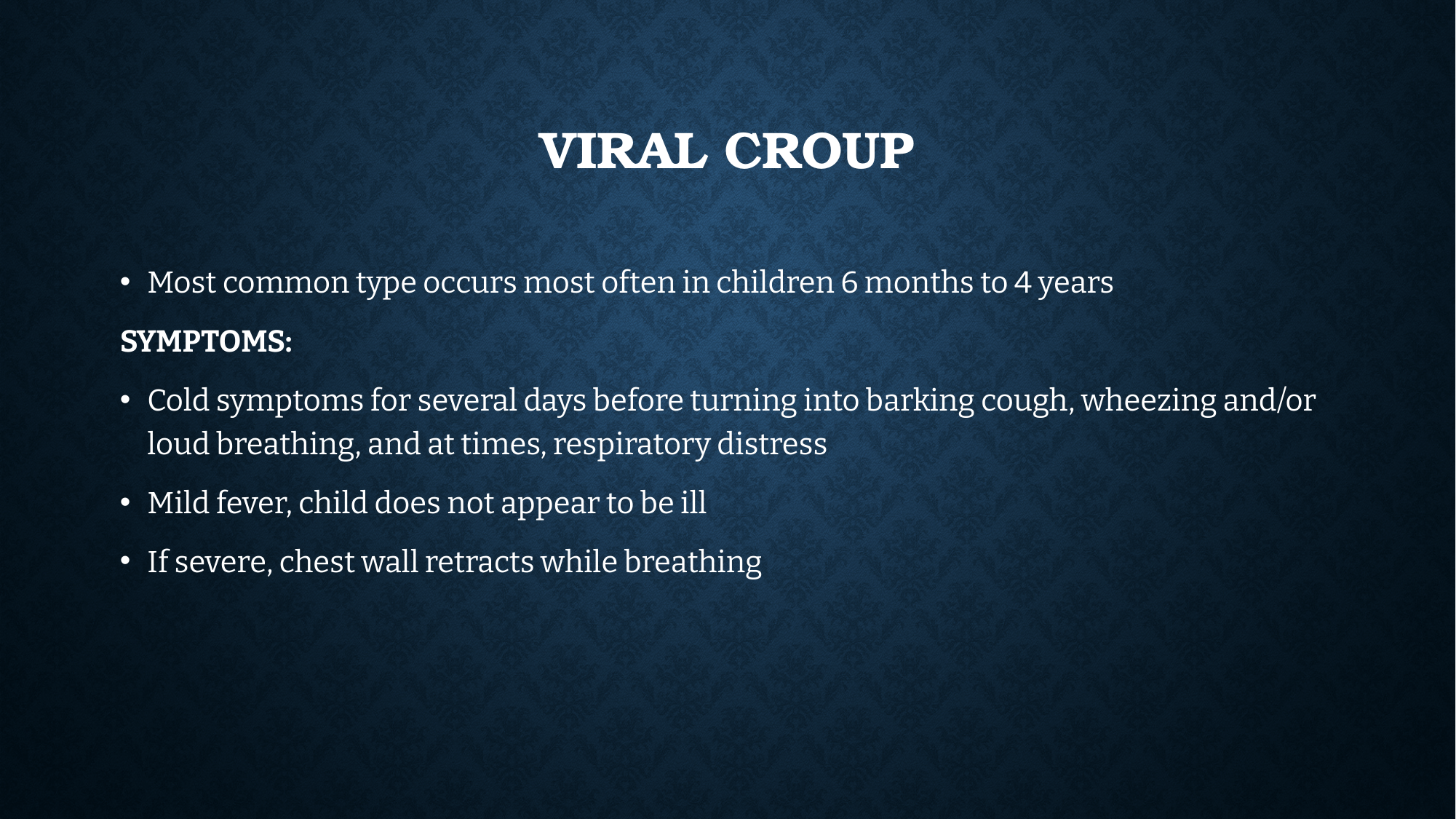

# Viral Croup
Most common type occurs most often in children 6 months to 4 years
SYMPTOMS:
Cold symptoms for several days before turning into barking cough, wheezing and/or loud breathing, and at times, respiratory distress
Mild fever, child does not appear to be ill
If severe, chest wall retracts while breathing